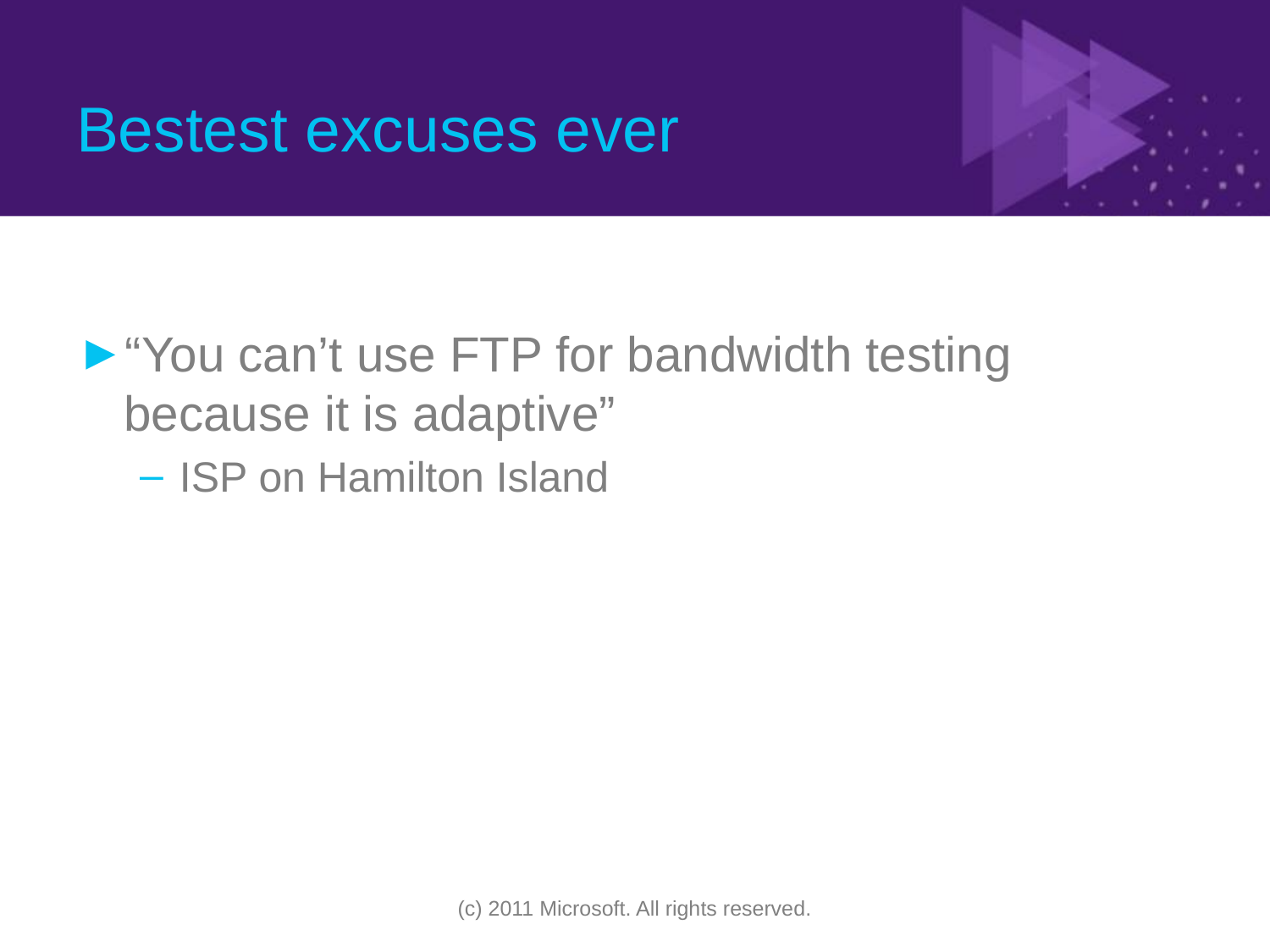

# Bestest excuses ever
“You can’t use FTP for bandwidth testing because it is adaptive”
ISP on Hamilton Island
(c) 2011 Microsoft. All rights reserved.